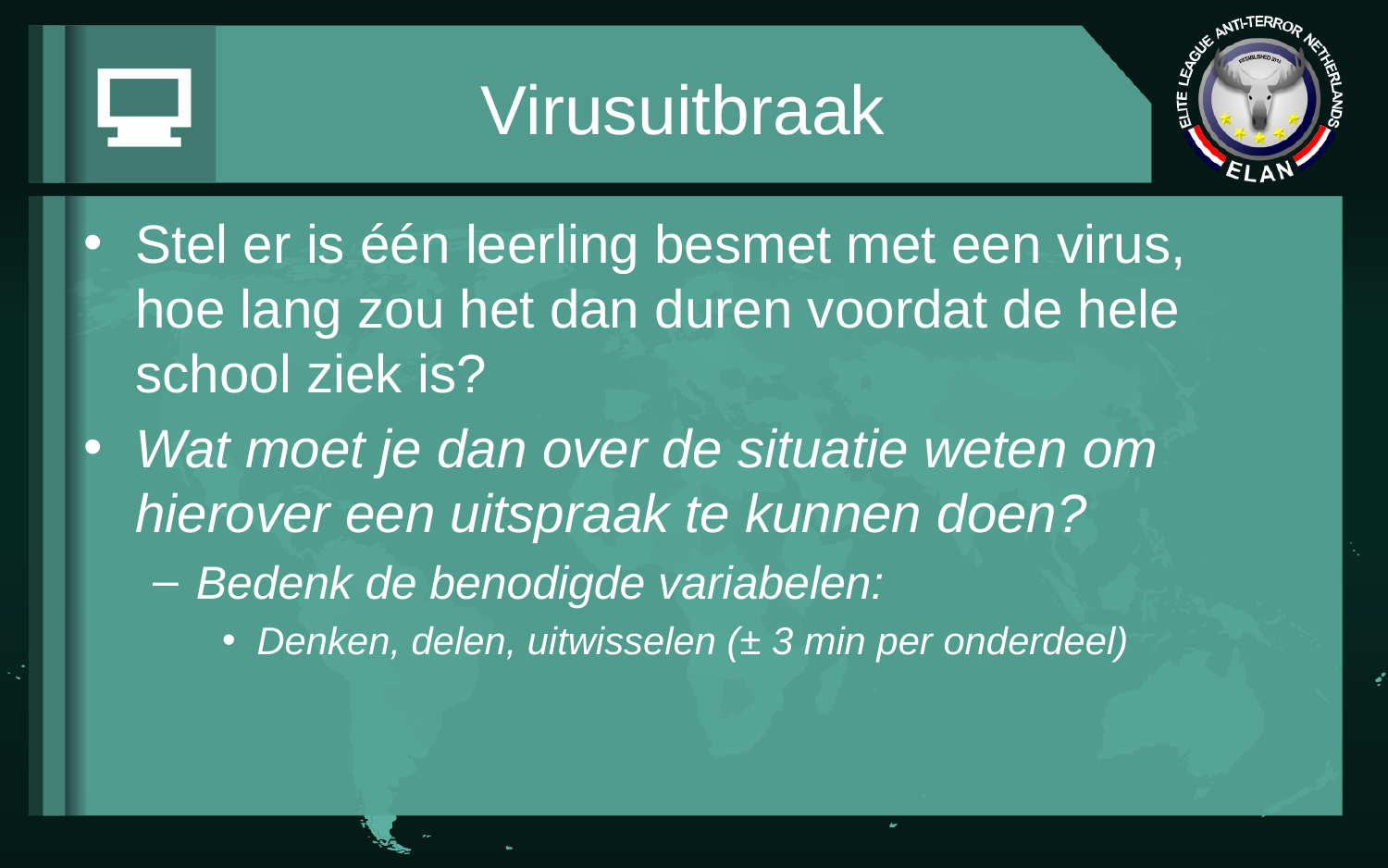

# Virusuitbraak
Stel er is één leerling besmet met een virus,
hoe lang zou het dan duren voordat de hele school ziek is?
Wat moet je dan over de situatie weten om hierover een uitspraak te kunnen doen?
Bedenk de benodigde variabelen:
Denken, delen, uitwisselen (± 3 min per onderdeel)